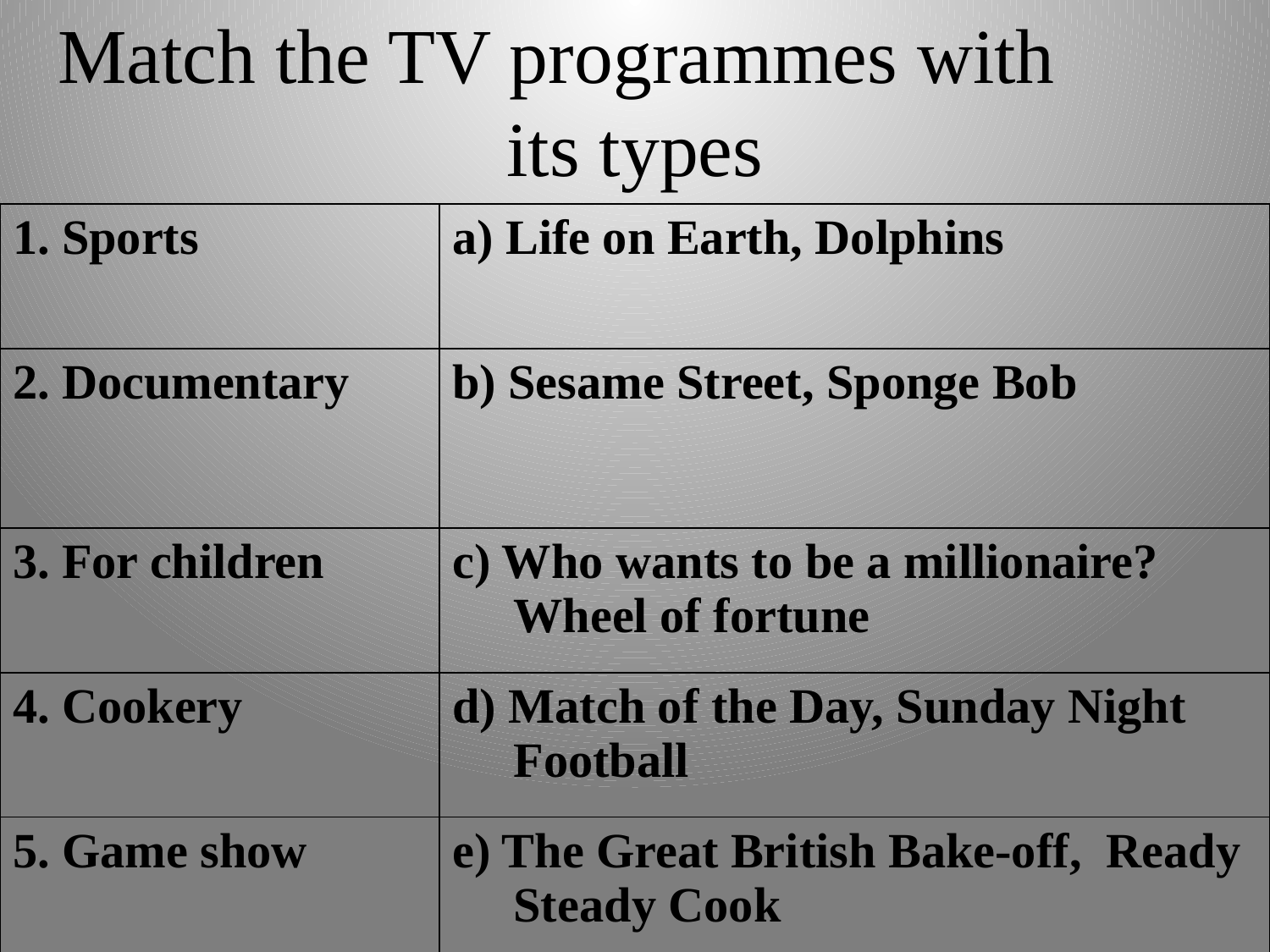

Match the TV programmes with         its types
| 1. Sports | a) Life on Earth, Dolphins |
| --- | --- |
| 2. Documentary | b) Sesame Street, Sponge Bob |
| 3. For children | c) Who wants to be a millionaire? Wheel of fortune |
| 4. Cookery | d) Match of the Day, Sunday Night Football |
| 5. Game show | e) The Great British Bake-off, Ready Steady Cook |